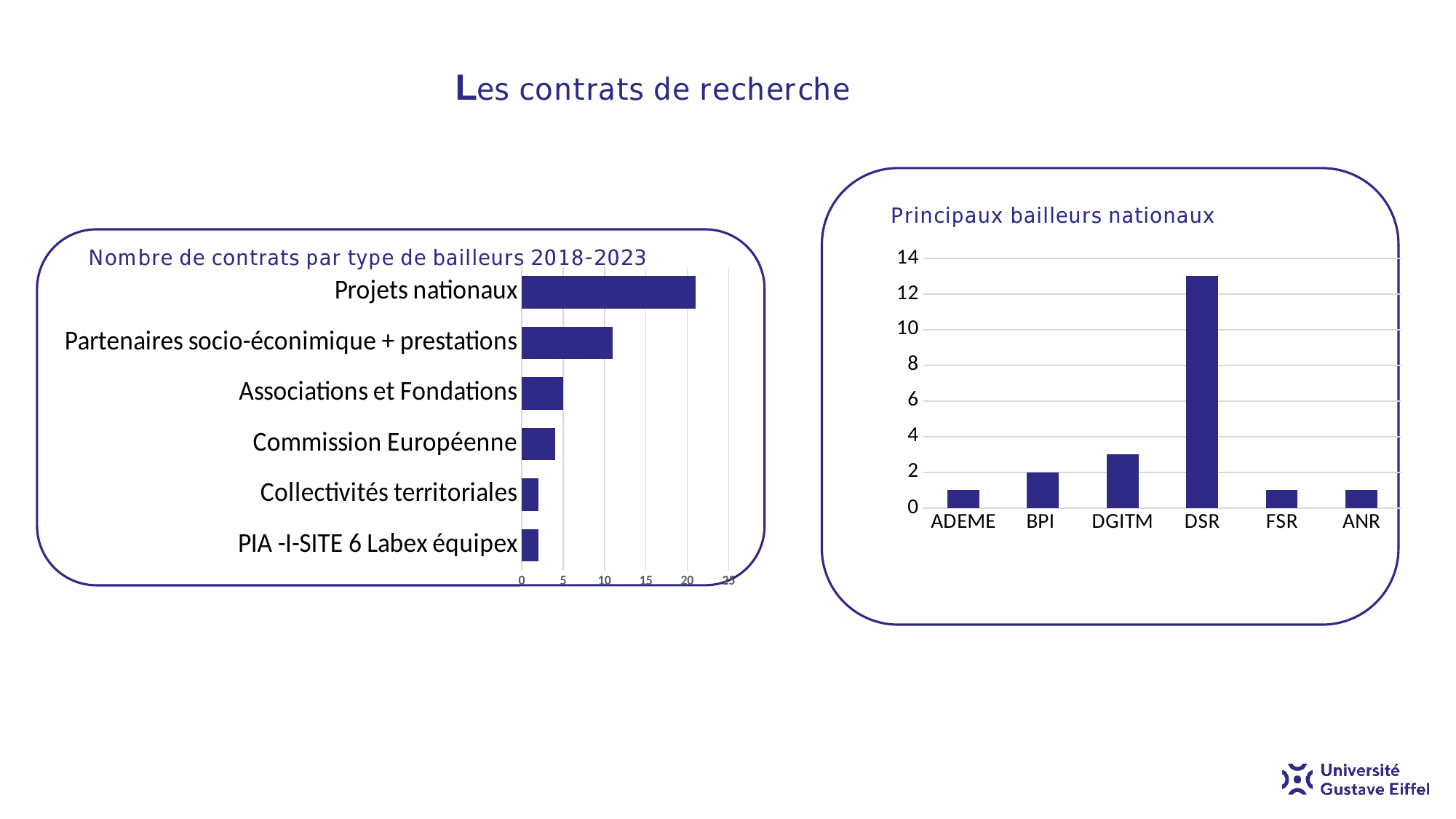

# Les contrats de recherche

Principaux bailleurs nationaux

### Chart

| Category |  |
|---|---|
| ADEME | 1.0 |
| BPI  | 2.0 |
| DGITM | 3.0 |
| DSR | 13.0 |
| FSR | 1.0 |
| ANR | 1.0 |
Nombre de contrats par type de bailleurs 2018-2023

### Chart

| Category |  |
|---|---|
| PIA -I-SITE 6 Labex équipex | 2.0 |
| Collectivités territoriales | 2.0 |
| Commission Européenne | 4.0 |
| Associations et Fondations | 5.0 |
| Partenaires socio-éconimique + prestations | 11.0 |
| Projets nationaux | 21.0 |